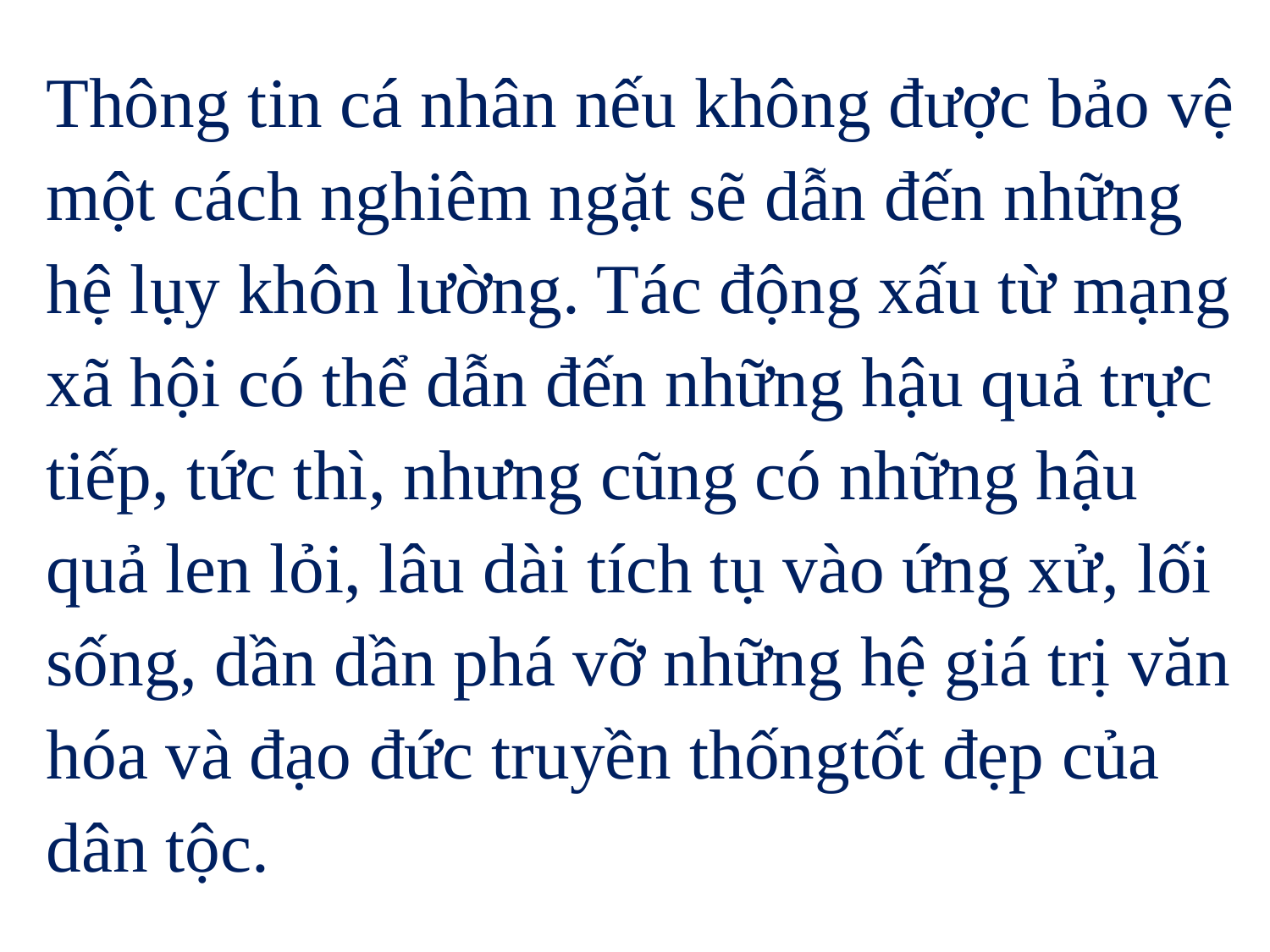

Thông tin cá nhân nếu không được bảo vệ một cách nghiêm ngặt sẽ dẫn đến những hệ lụy khôn lường. Tác động xấu từ mạng xã hội có thể dẫn đến những hậu quả trực tiếp, tức thì, nhưng cũng có những hậu quả len lỏi, lâu dài tích tụ vào ứng xử, lối sống, dần dần phá vỡ những hệ giá trị văn hóa và đạo đức truyền thốngtốt đẹp của dân tộc.